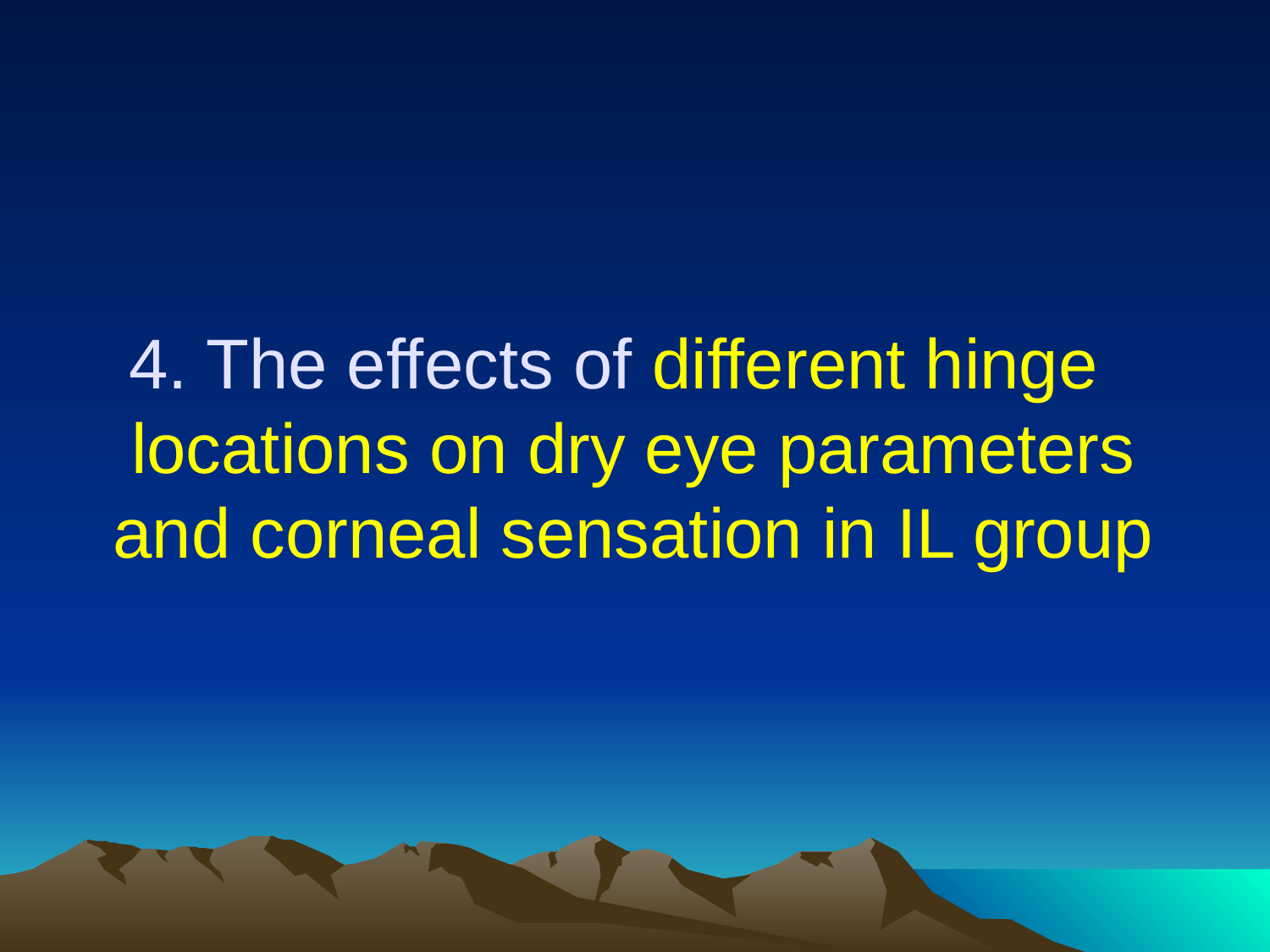

#
4. The effects of different hinge   locations on dry eye parameters and corneal sensation in IL group